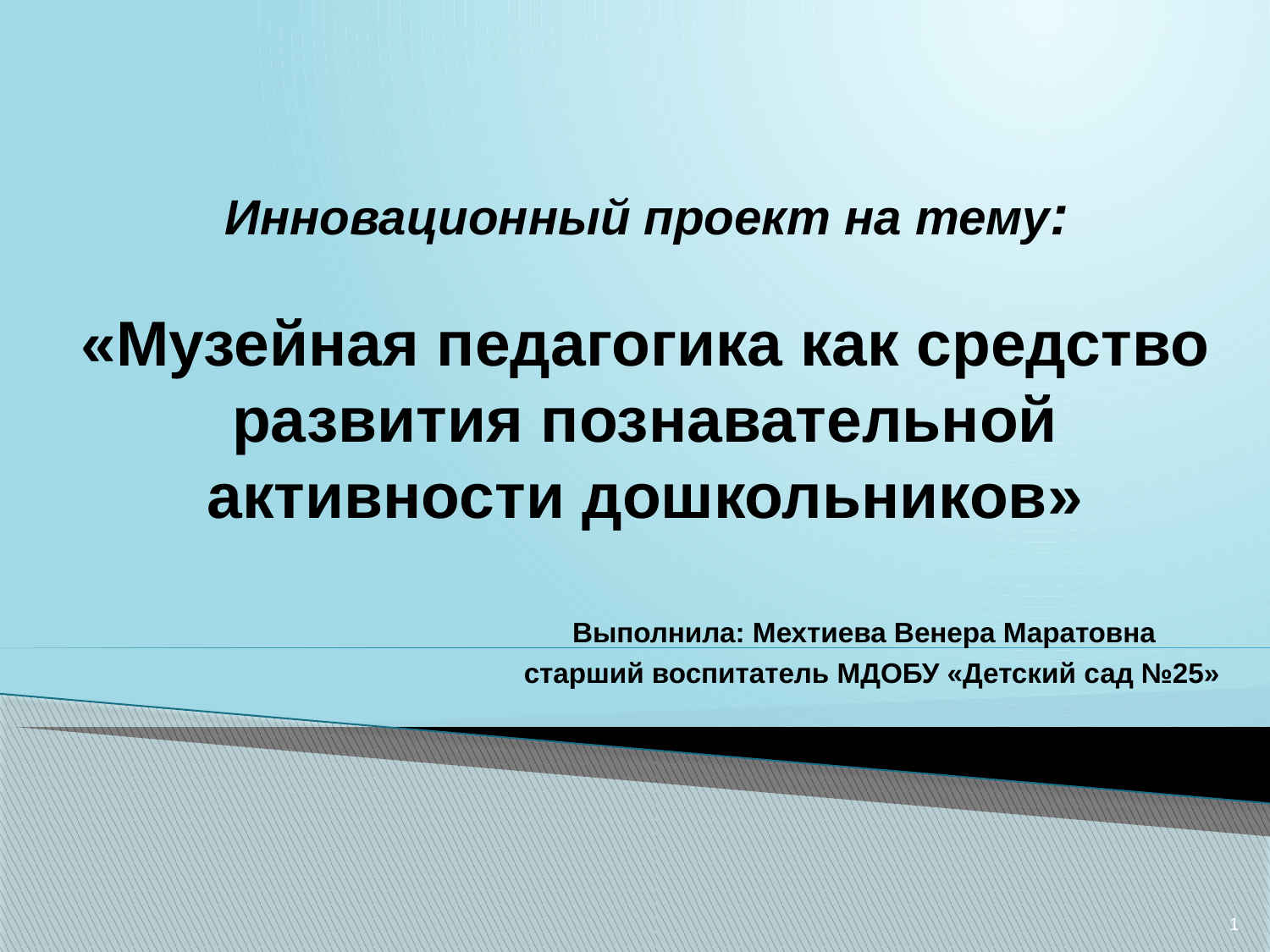

# Инновационный проект на тему:
«Музейная педагогика как средство развития познавательной активности дошкольников»
                                                        Выполнила: Мехтиева Венера Маратовна
                                                          старший воспитатель МДОБУ «Детский сад №25»

1